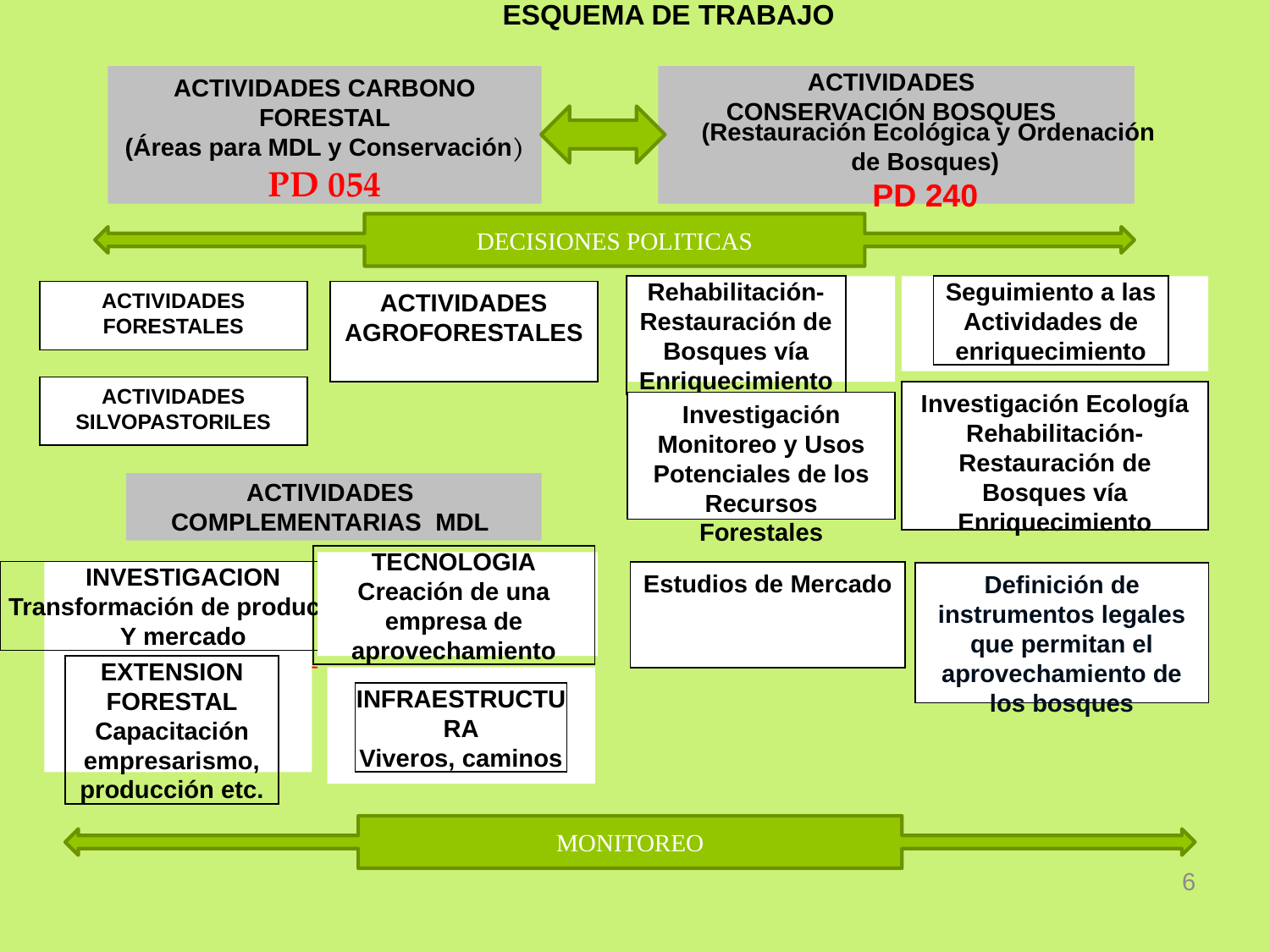

# ESQUEMA DE TRABAJO
ACTIVIDADES CARBONO FORESTAL
(Áreas para MDL y Conservación)
PD 054

ACTIVIDADES CONSERVACIÓN BOSQUES

 (Restauración Ecológica y Ordenación de Bosques)
PD 240

DECISIONES POLITICAS

Rehabilitación-Restauración de Bosques vía Enriquecimiento

Seguimiento a las Actividades de enriquecimiento
ACTIVIDADES FORESTALES

ACTIVIDADES AGROFORESTALES
ACTIVIDADES SILVOPASTORILES
Investigación Ecología Rehabilitación-Restauración de
Bosques vía Enriquecimiento
Investigación Monitoreo y Usos Potenciales de los Recursos Forestales

ACTIVIDADES COMPLEMENTARIAS  MDL

TECNOLOGIA
Creación de una empresa de aprovechamiento

INVESTIGACION
Transformación de productos
Y mercado

Estudios de Mercado

Definición de instrumentos legales que permitan el aprovechamiento de los bosques

EXTENSION FORESTAL
Capacitación empresarismo, producción etc.

INFRAESTRUCTURA
Viveros, caminos
MONITOREO
6